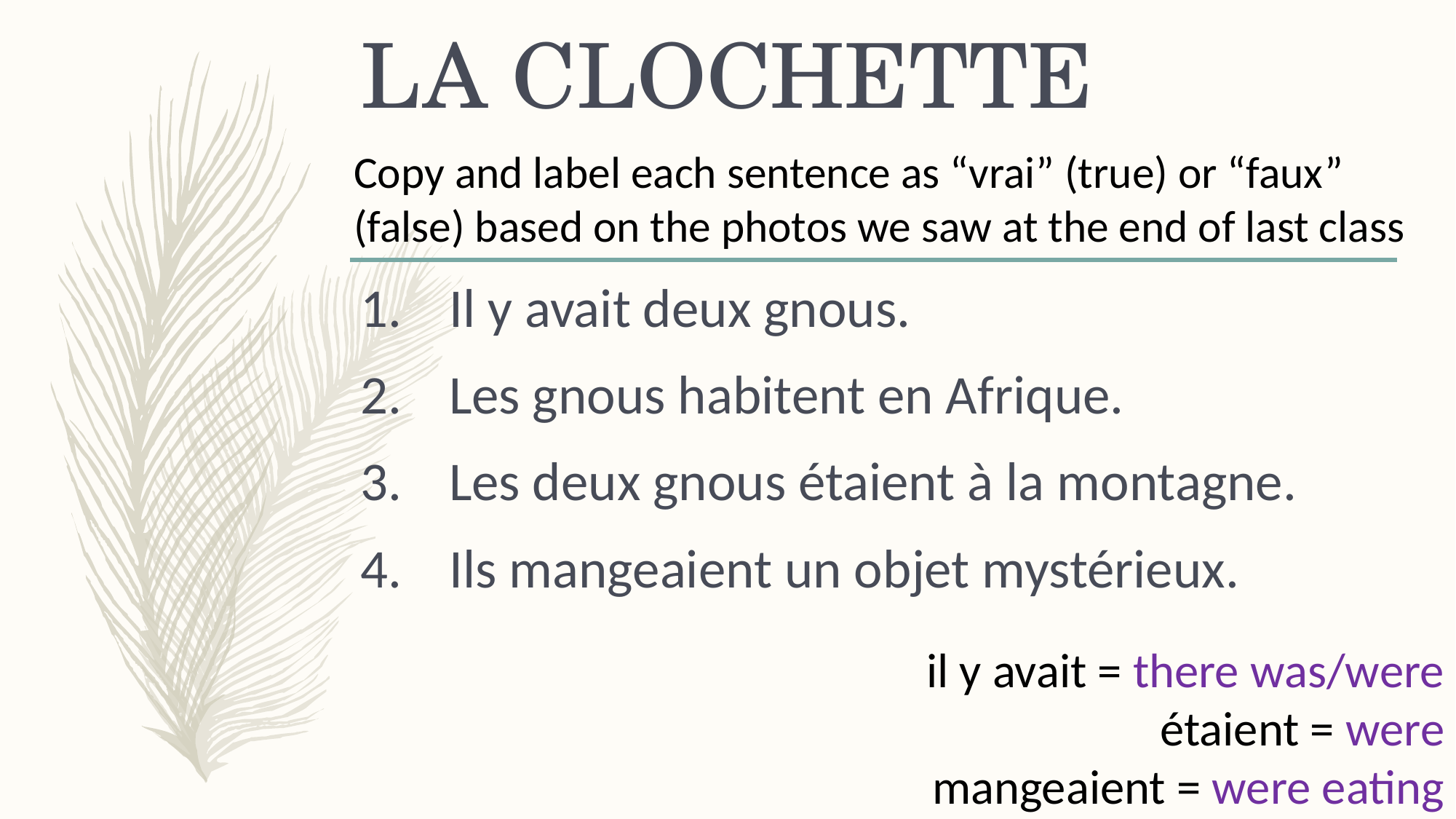

# la CLOCHETTE
Copy and label each sentence as “vrai” (true) or “faux” (false) based on the photos we saw at the end of last class
Il y avait deux gnous.
Les gnous habitent en Afrique.
Les deux gnous étaient à la montagne.
Ils mangeaient un objet mystérieux.
il y avait = there was/were
étaient = were
mangeaient = were eating